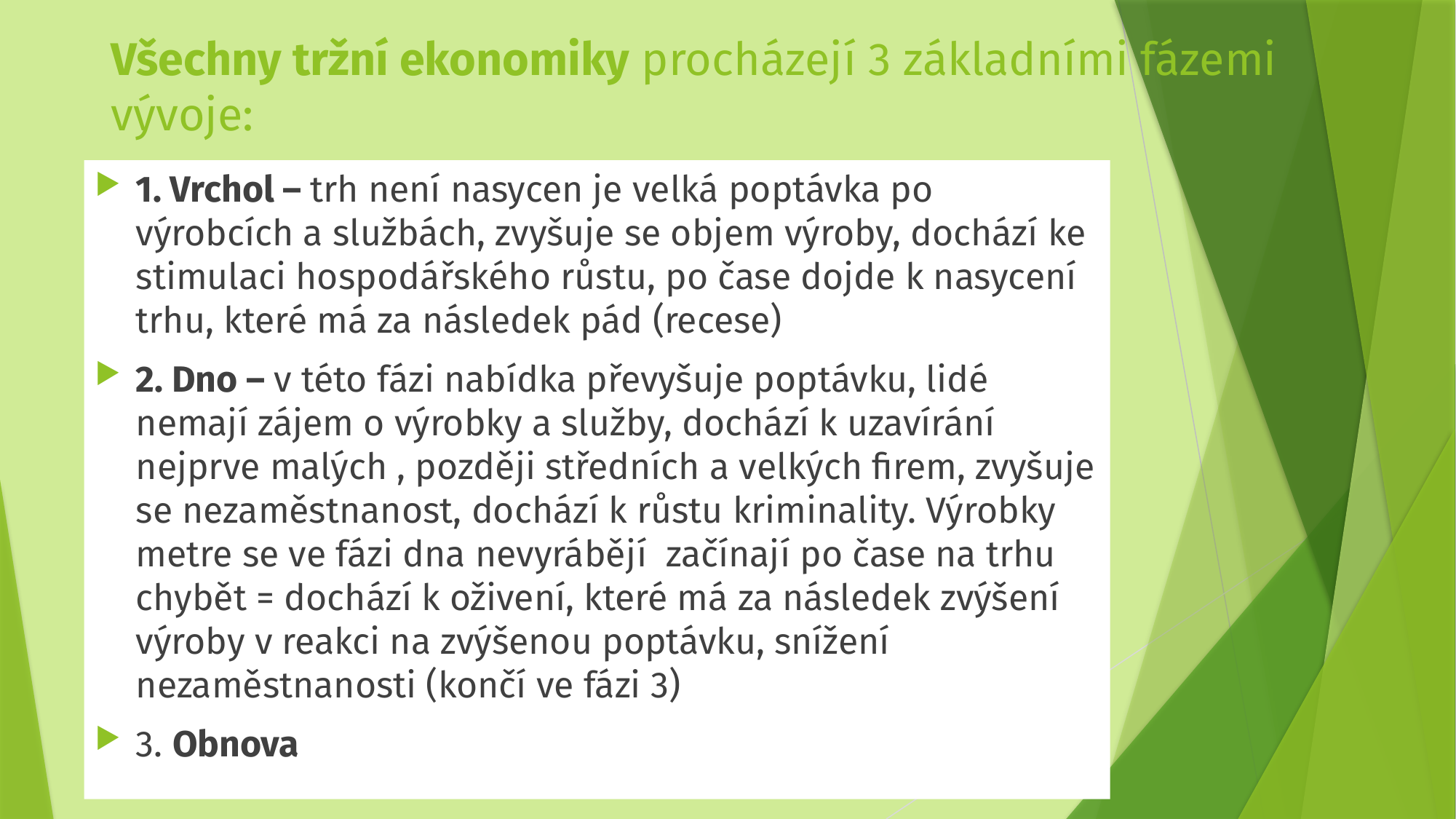

# Všechny tržní ekonomiky procházejí 3 základními fázemi vývoje:
1. Vrchol – trh není nasycen je velká poptávka po výrobcích a službách, zvyšuje se objem výroby, dochází ke stimulaci hospodářského růstu, po čase dojde k nasycení trhu, které má za následek pád (recese)
2. Dno – v této fázi nabídka převyšuje poptávku, lidé nemají zájem o výrobky a služby, dochází k uzavírání nejprve malých , později středních a velkých firem, zvyšuje se nezaměstnanost, dochází k růstu kriminality. Výrobky metre se ve fázi dna nevyrábějí  začínají po čase na trhu chybět = dochází k oživení, které má za následek zvýšení výroby v reakci na zvýšenou poptávku, snížení nezaměstnanosti (končí ve fázi 3)
3. Obnova